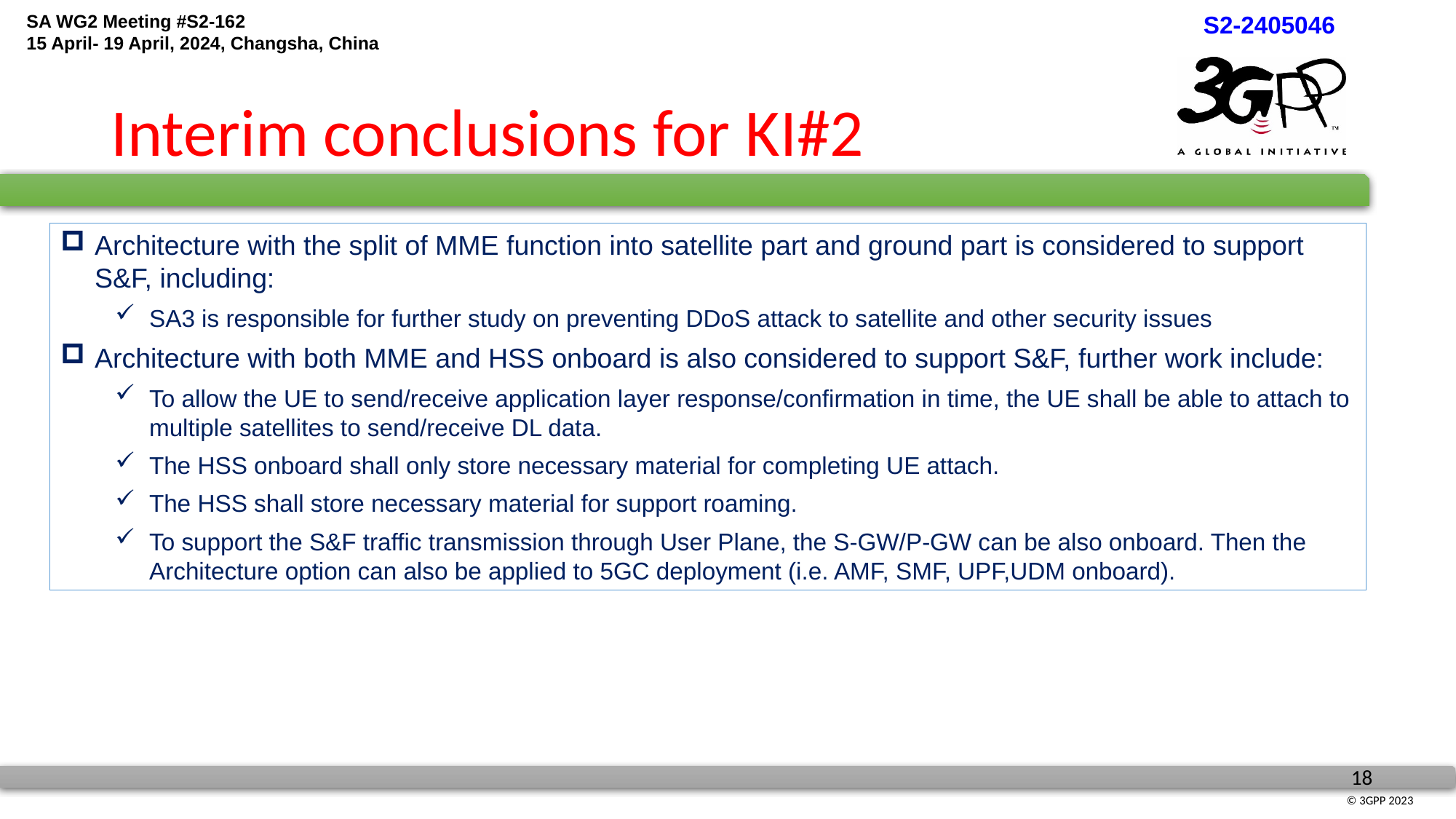

# Interim conclusions for KI#2
Architecture with the split of MME function into satellite part and ground part is considered to support S&F, including:
SA3 is responsible for further study on preventing DDoS attack to satellite and other security issues
Architecture with both MME and HSS onboard is also considered to support S&F, further work include:
To allow the UE to send/receive application layer response/confirmation in time, the UE shall be able to attach to multiple satellites to send/receive DL data.
The HSS onboard shall only store necessary material for completing UE attach.
The HSS shall store necessary material for support roaming.
To support the S&F traffic transmission through User Plane, the S-GW/P-GW can be also onboard. Then the Architecture option can also be applied to 5GC deployment (i.e. AMF, SMF, UPF,UDM onboard).